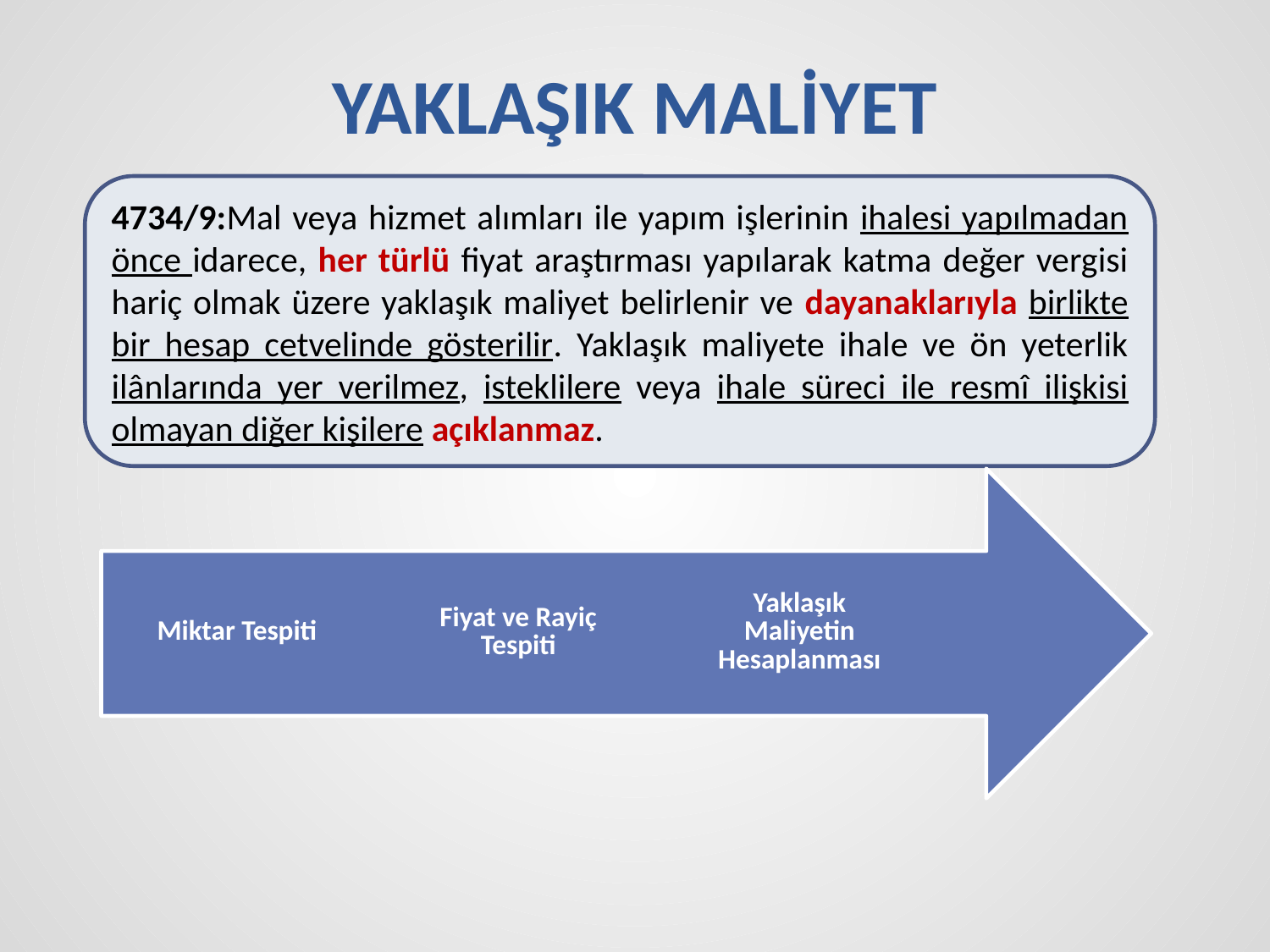

# YAKLAŞIK MALİYET
4734/9:Mal veya hizmet alımları ile yapım işlerinin ihalesi yapılmadan önce idarece, her türlü fiyat araştırması yapılarak katma değer vergisi hariç olmak üzere yaklaşık maliyet belirlenir ve dayanaklarıyla birlikte bir hesap cetvelinde gösterilir. Yaklaşık maliyete ihale ve ön yeterlik ilânlarında yer verilmez, isteklilere veya ihale süreci ile resmî ilişkisi olmayan diğer kişilere açıklanmaz.
Miktar Tespiti
Yaklaşık Maliyetin Hesaplanması
Fiyat ve Rayiç Tespiti